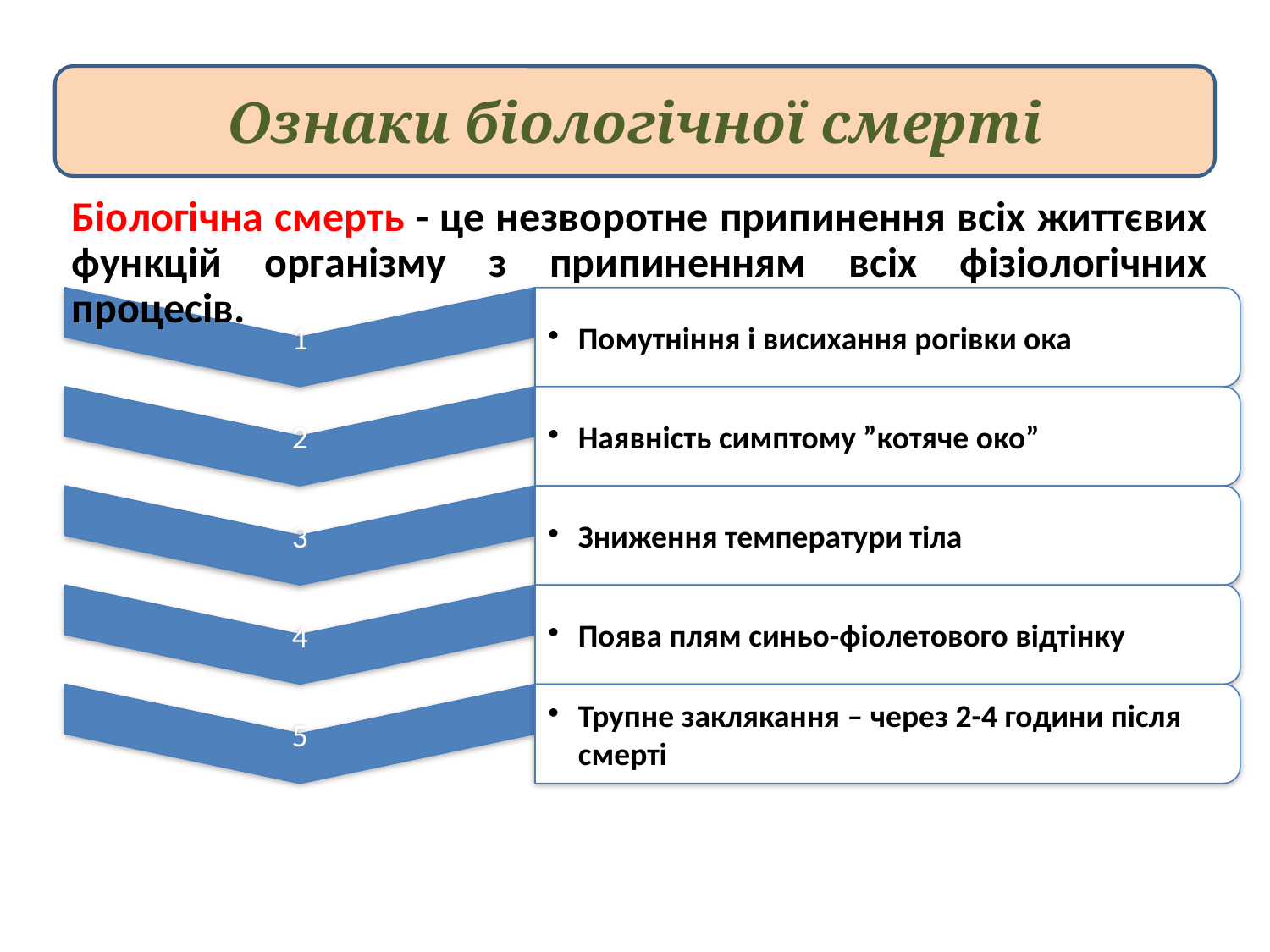

Ознаки біологічної смерті
Біологічна смерть - це незворотне припинення всіх життєвих функцій організму з припиненням всіх фізіологічних процесів.
Помутніння і висихання рогівки ока
1
Наявність симптому ”котяче око”
2
Зниження температури тіла
3
Поява плям синьо-фіолетового відтінку
4
Трупне заклякання – через 2-4 години після смерті
5